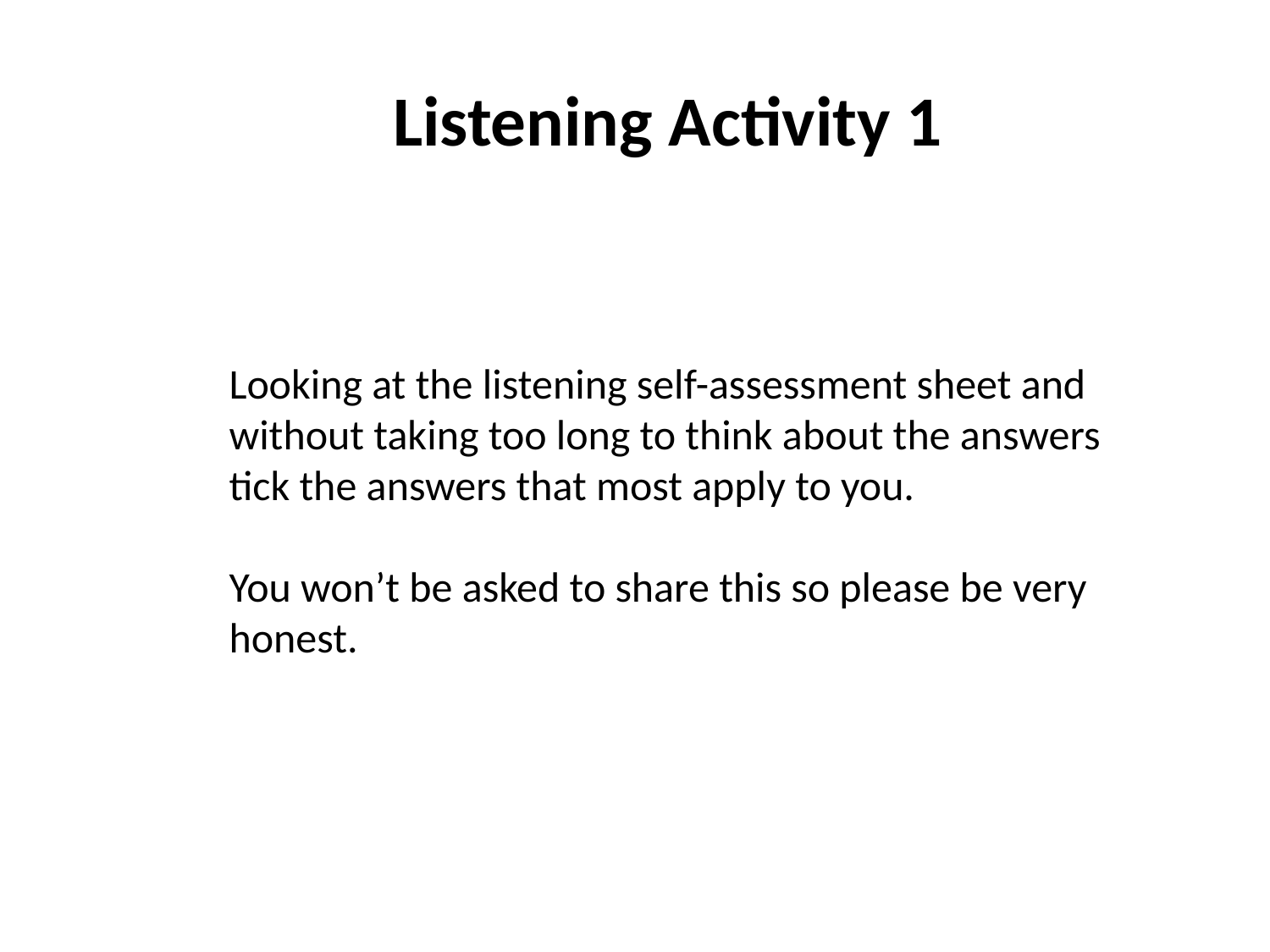

Listening Activity 1

Looking at the listening self-assessment sheet and without taking too long to think about the answers tick the answers that most apply to you.

You won’t be asked to share this so please be very honest.